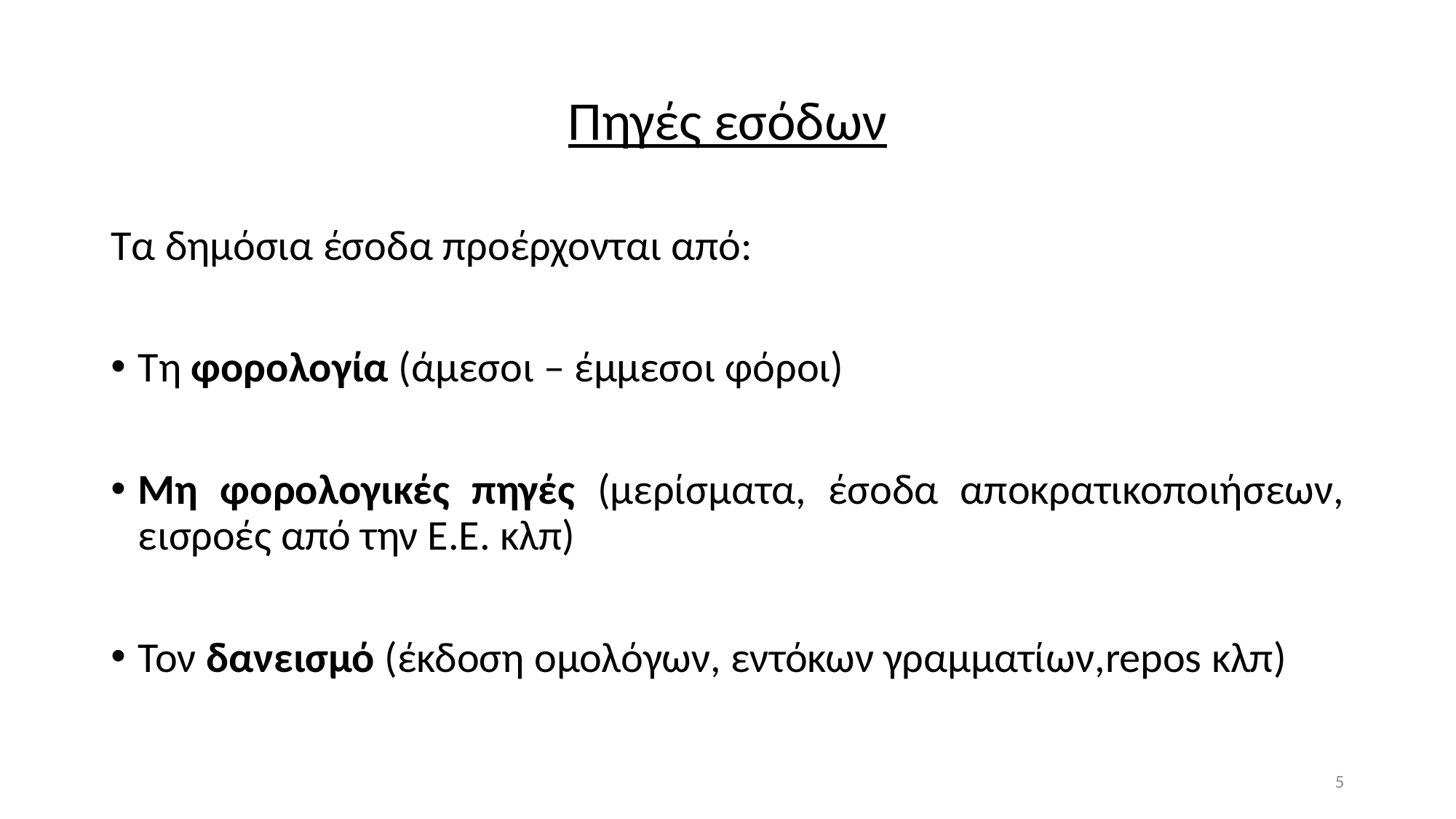

# Πηγές εσόδων
Τα δημόσια έσοδα προέρχονται από:

Τη φορολογία (άμεσοι – έμμεσοι φόροι)

Μη φορολογικές πηγές (μερίσματα, έσοδα αποκρατικοποιήσεων, εισροές από την Ε.Ε. κλπ)

Τον δανεισμό (έκδοση ομολόγων, εντόκων γραμματίων,repos κλπ)

5